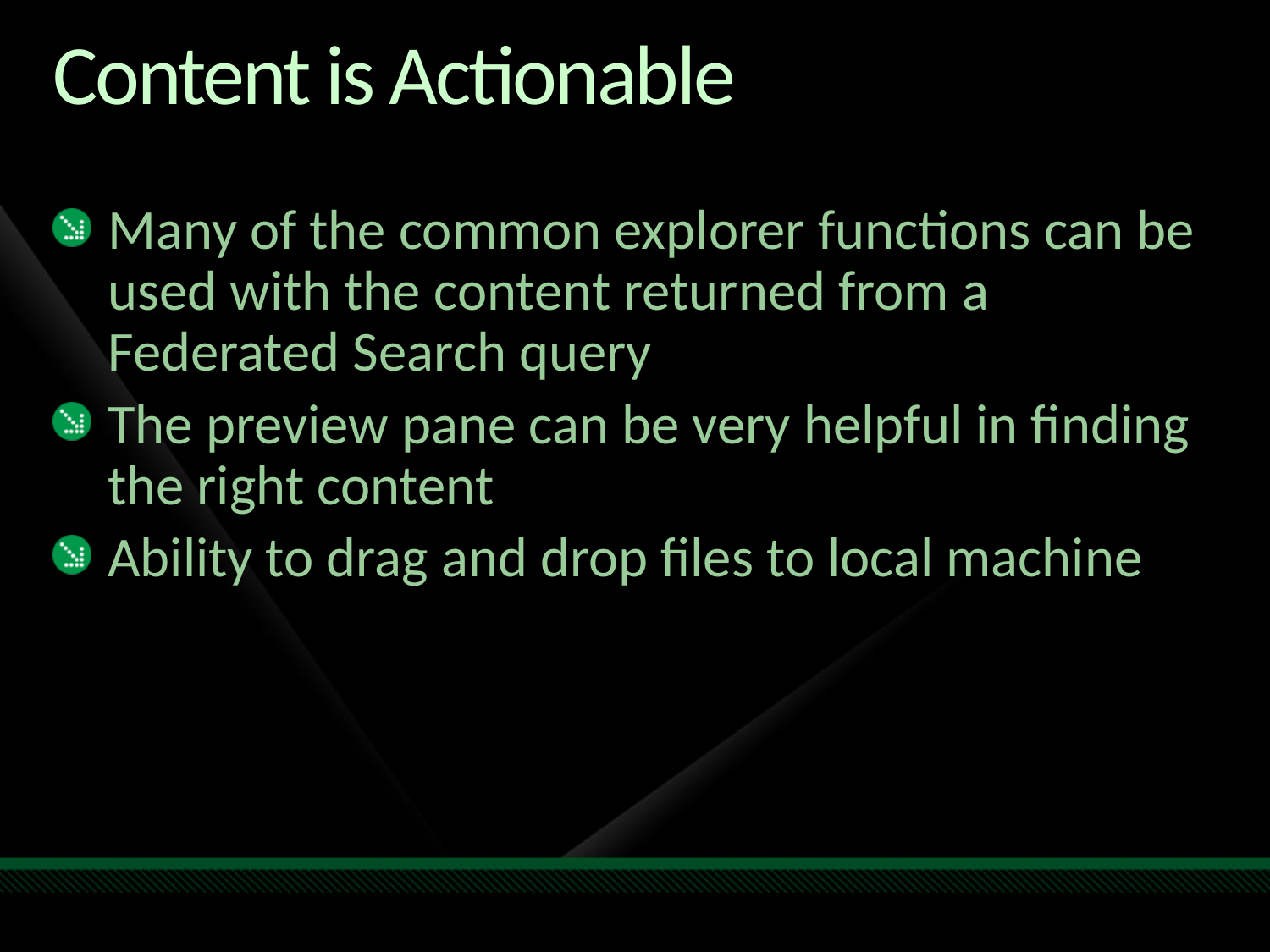

# Content is Actionable
Many of the common explorer functions can be used with the content returned from a Federated Search query
The preview pane can be very helpful in finding the right content
Ability to drag and drop files to local machine